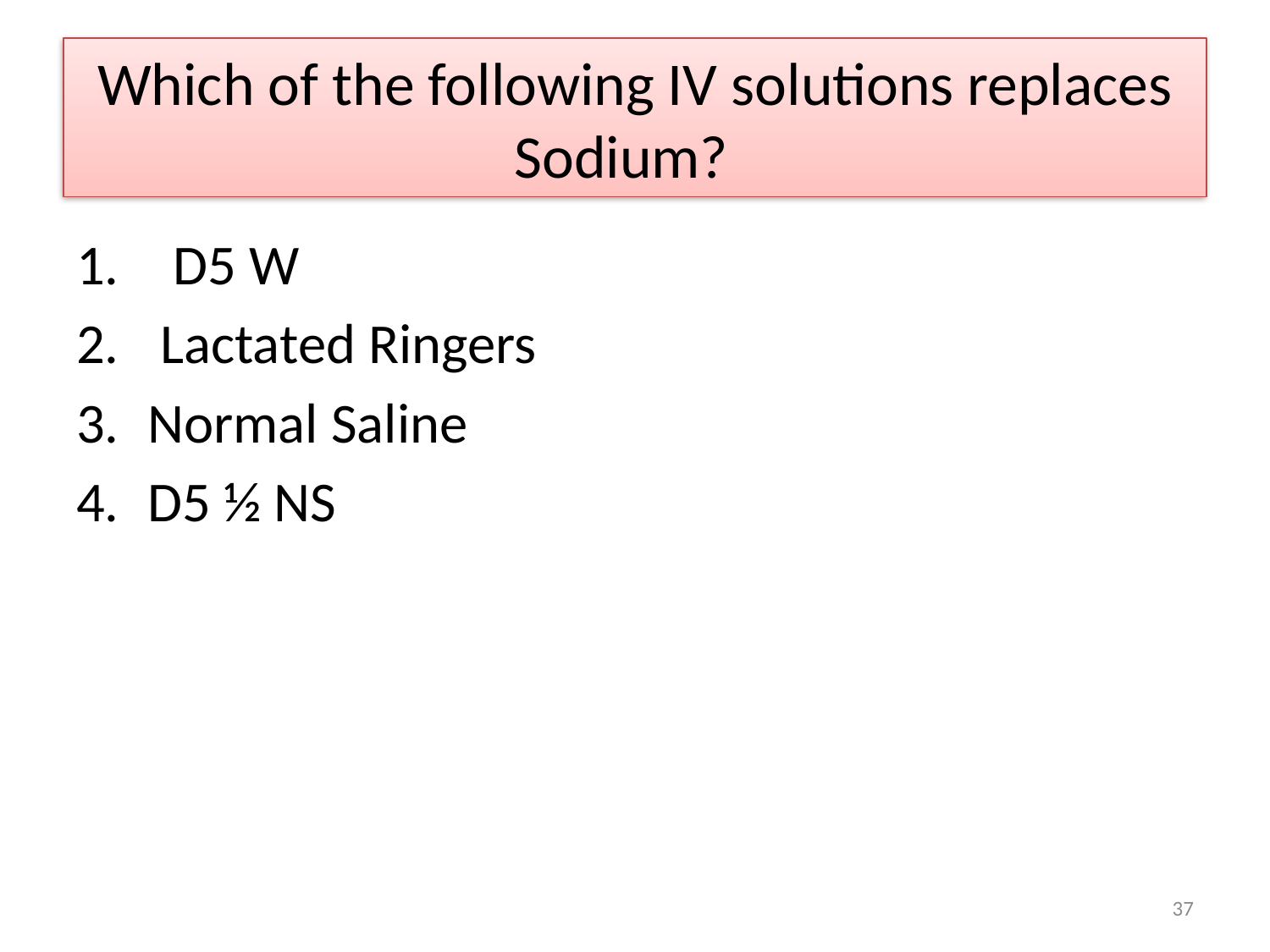

# Which of the following IV solutions replaces Sodium?
  D5 W
 Lactated Ringers
Normal Saline
D5 ½ NS
37